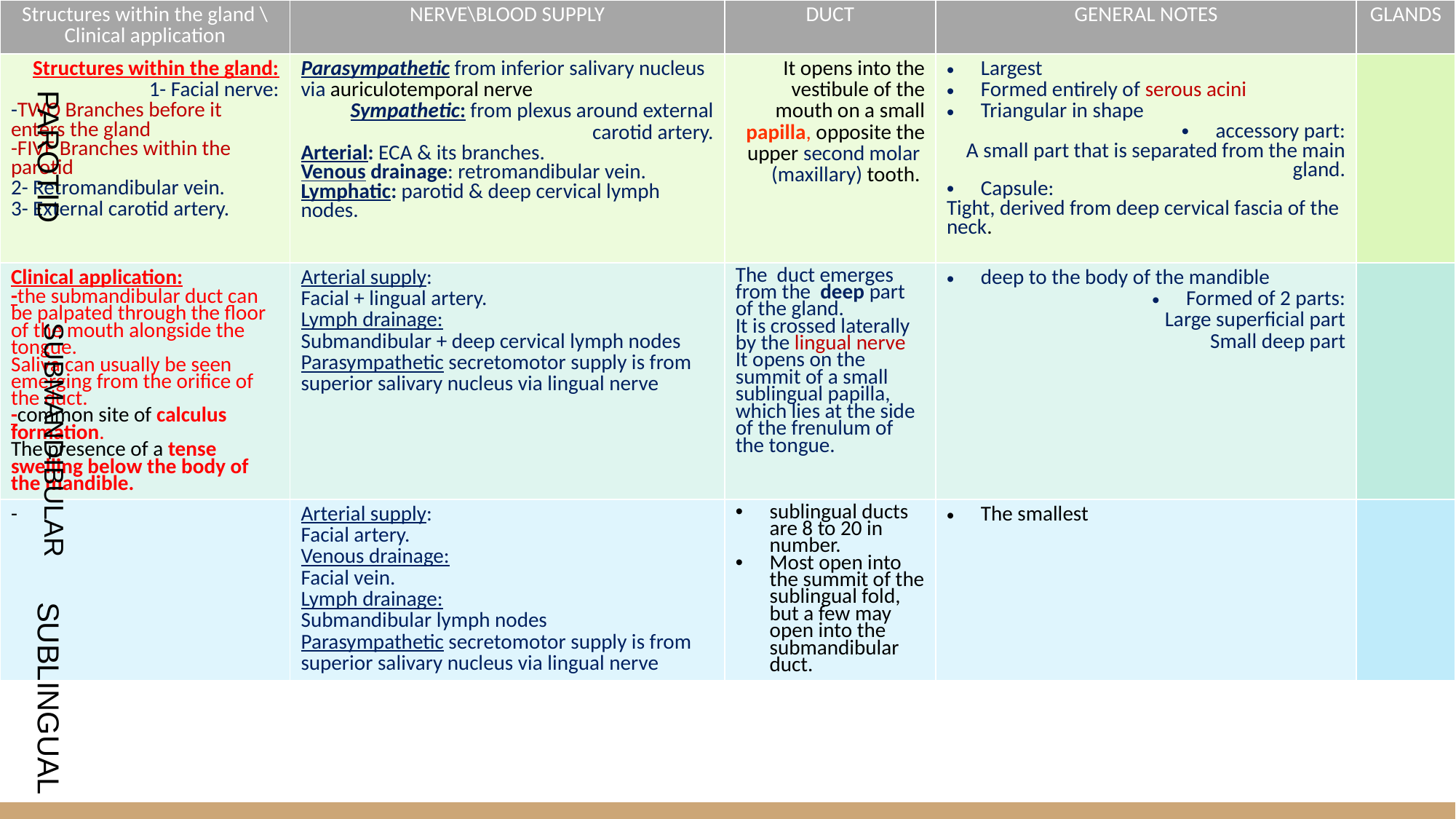

| Structures within the gland \Clinical application | NERVE\BLOOD SUPPLY | DUCT | GENERAL NOTES | GLANDS |
| --- | --- | --- | --- | --- |
| Structures within the gland: 1- Facial nerve: -TWO Branches before it enters the gland -FIVE Branches within the parotid 2- Retromandibular vein. 3- External carotid artery. | Parasympathetic from inferior salivary nucleus via auriculotemporal nerve Sympathetic: from plexus around external carotid artery. Arterial: ECA & its branches. Venous drainage: retromandibular vein. Lymphatic: parotid & deep cervical lymph nodes. | It opens into the vestibule of the mouth on a small papilla, opposite the upper second molar (maxillary) tooth. | Largest Formed entirely of serous acini Triangular in shape accessory part: A small part that is separated from the main gland. Capsule: Tight, derived from deep cervical fascia of the neck. |  |
| Clinical application: -the submandibular duct can be palpated through the floor of the mouth alongside the tongue. Saliva can usually be seen emerging from the orifice of the duct. -common site of calculus formation. The presence of a tense swelling below the body of the mandible. | Arterial supply: Facial + lingual artery. Lymph drainage: Submandibular + deep cervical lymph nodes Parasympathetic secretomotor supply is from superior salivary nucleus via lingual nerve | The duct emerges from the deep part of the gland. It is crossed laterally by the lingual nerve It opens on the summit of a small sublingual papilla, which lies at the side of the frenulum of the tongue. | deep to the body of the mandible Formed of 2 parts: Large superficial part Small deep part |  |
| - | Arterial supply: Facial artery. Venous drainage: Facial vein. Lymph drainage: Submandibular lymph nodes Parasympathetic secretomotor supply is from superior salivary nucleus via lingual nerve | sublingual ducts are 8 to 20 in number. Most open into the summit of the sublingual fold, but a few may open into the submandibular duct. | The smallest |  |
PAROTID

SUBMANDIBULAR

SUBLINGUAL